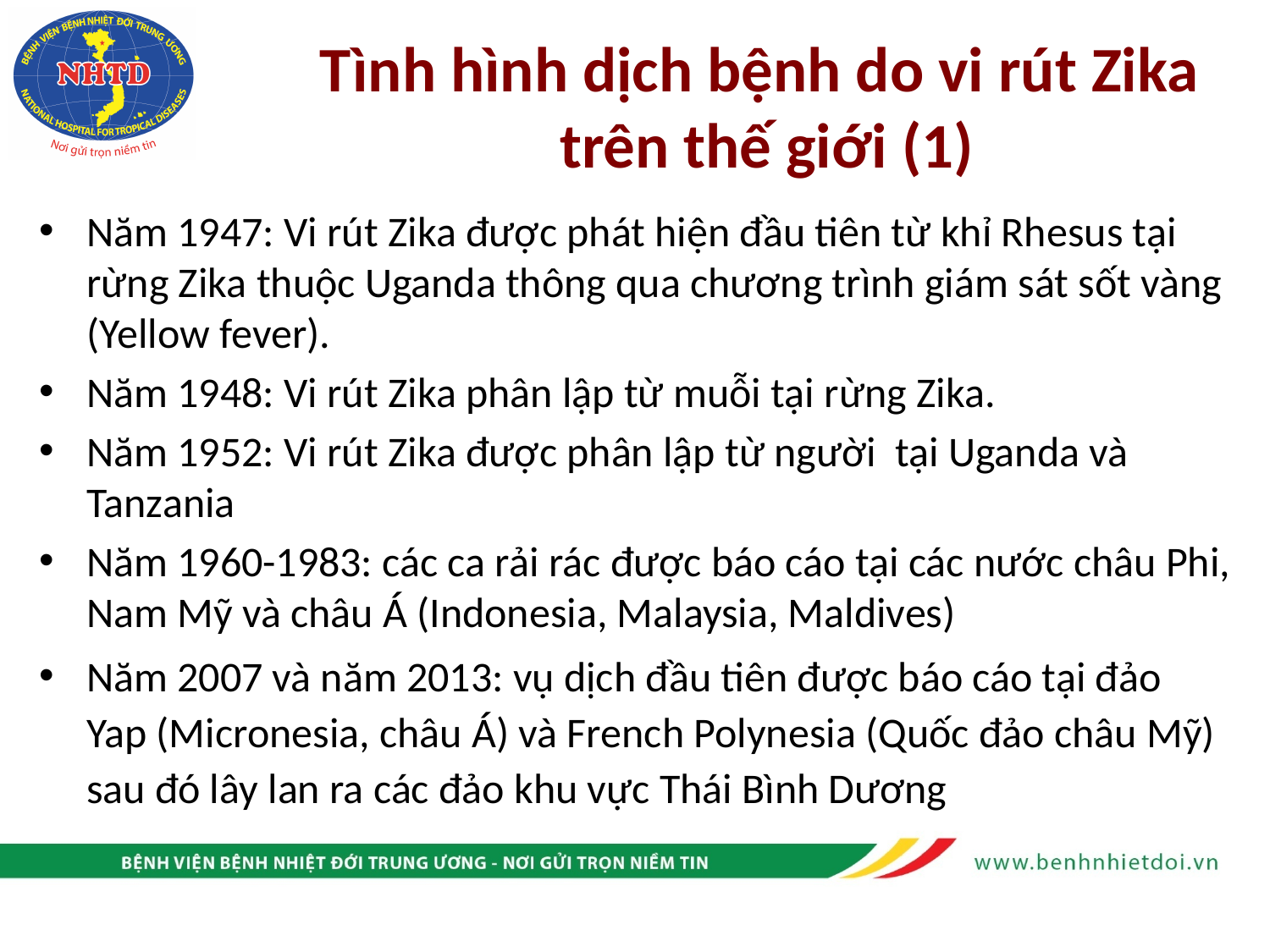

# Tình hình dịch bệnh do vi rút Zika trên thế giới (1)
Năm 1947: Vi rút Zika được phát hiện đầu tiên từ khỉ Rhesus tại rừng Zika thuộc Uganda thông qua chương trình giám sát sốt vàng (Yellow fever).
Năm 1948: Vi rút Zika phân lập từ muỗi tại rừng Zika.
Năm 1952: Vi rút Zika được phân lập từ người  tại Uganda và Tanzania
Năm 1960-1983: các ca rải rác được báo cáo tại các nước châu Phi, Nam Mỹ và châu Á (Indonesia, Malaysia, Maldives)
Năm 2007 và năm 2013: vụ dịch đầu tiên được báo cáo tại đảo Yap (Micronesia, châu Á) và French Polynesia (Quốc đảo châu Mỹ) sau đó lây lan ra các đảo khu vực Thái Bình Dương